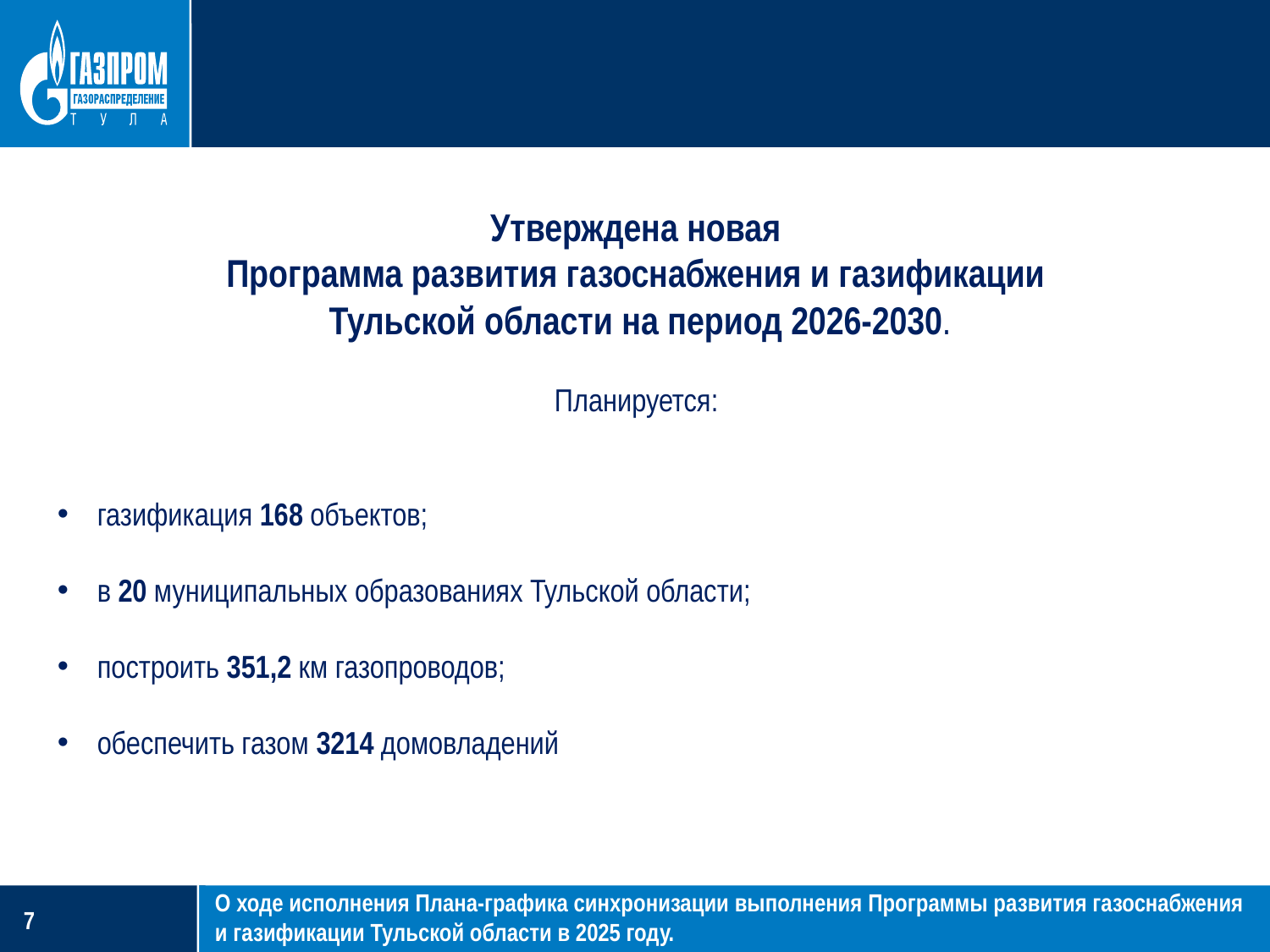

Утверждена новая
Программа развития газоснабжения и газификации
Тульской области на период 2026-2030.

Планируется:

газификация 168 объектов;
в 20 муниципальных образованиях Тульской области;
построить 351,2 км газопроводов;
обеспечить газом 3214 домовладений

О ходе исполнения Плана-графика синхронизации выполнения Программы развития газоснабжения и газификации Тульской области в 2025 году.